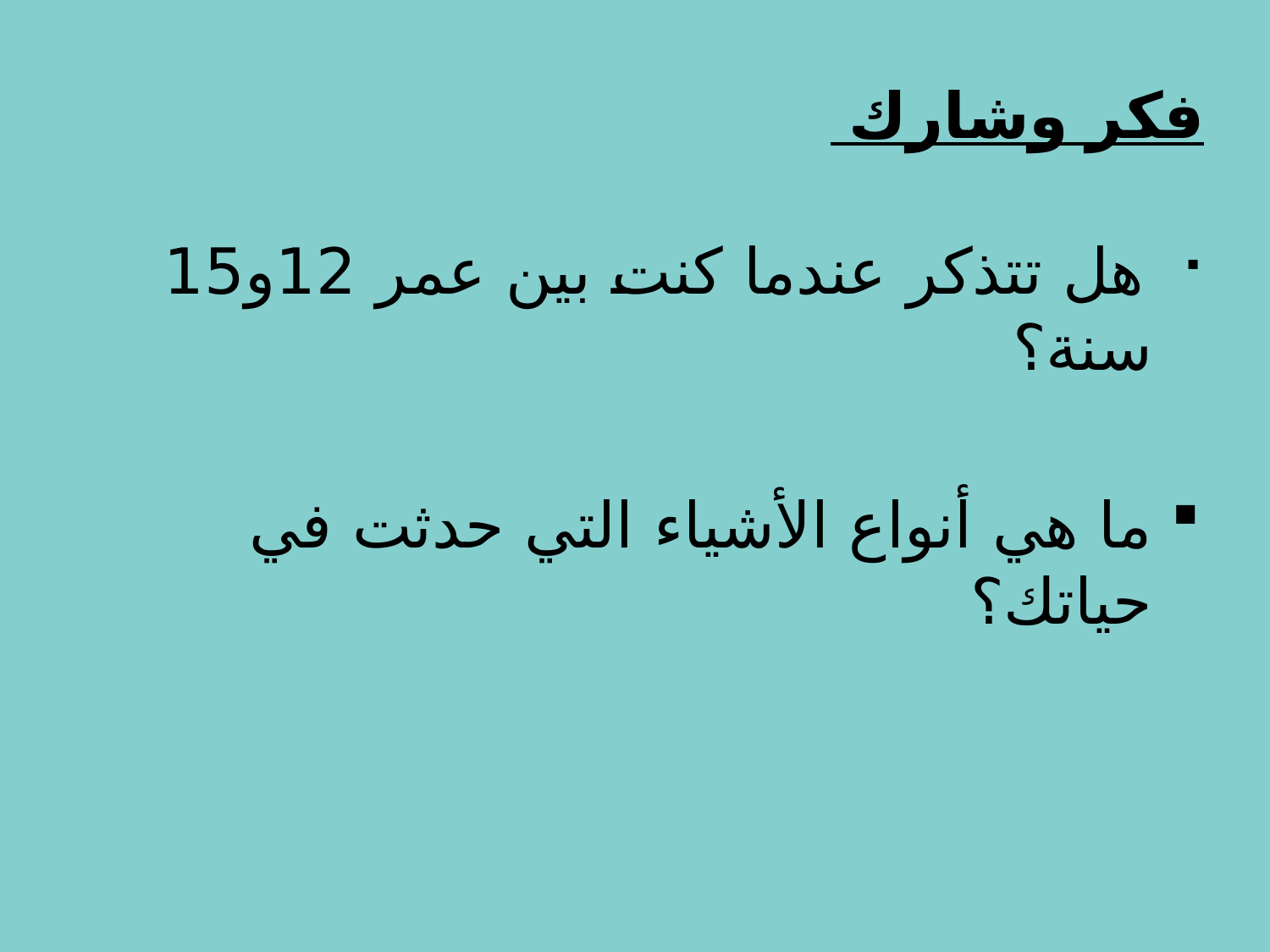

فكر وشارك
 هل تتذكر عندما كنت بين عمر 12و15 سنة؟

ما هي أنواع الأشياء التي حدثت في حياتك؟